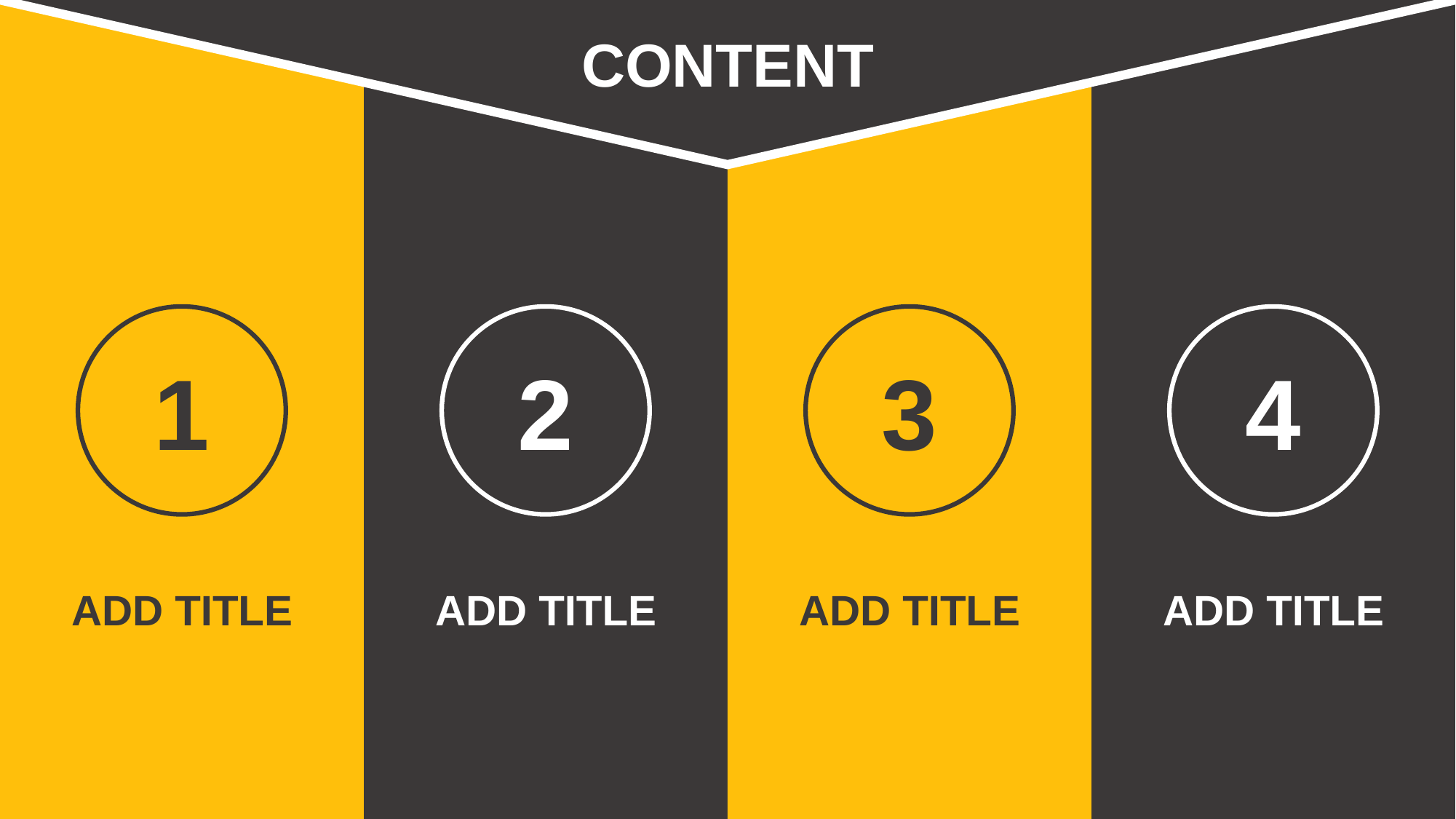

CONTENT
1
ADD TITLE
2
ADD TITLE
3
ADD TITLE
4
ADD TITLE